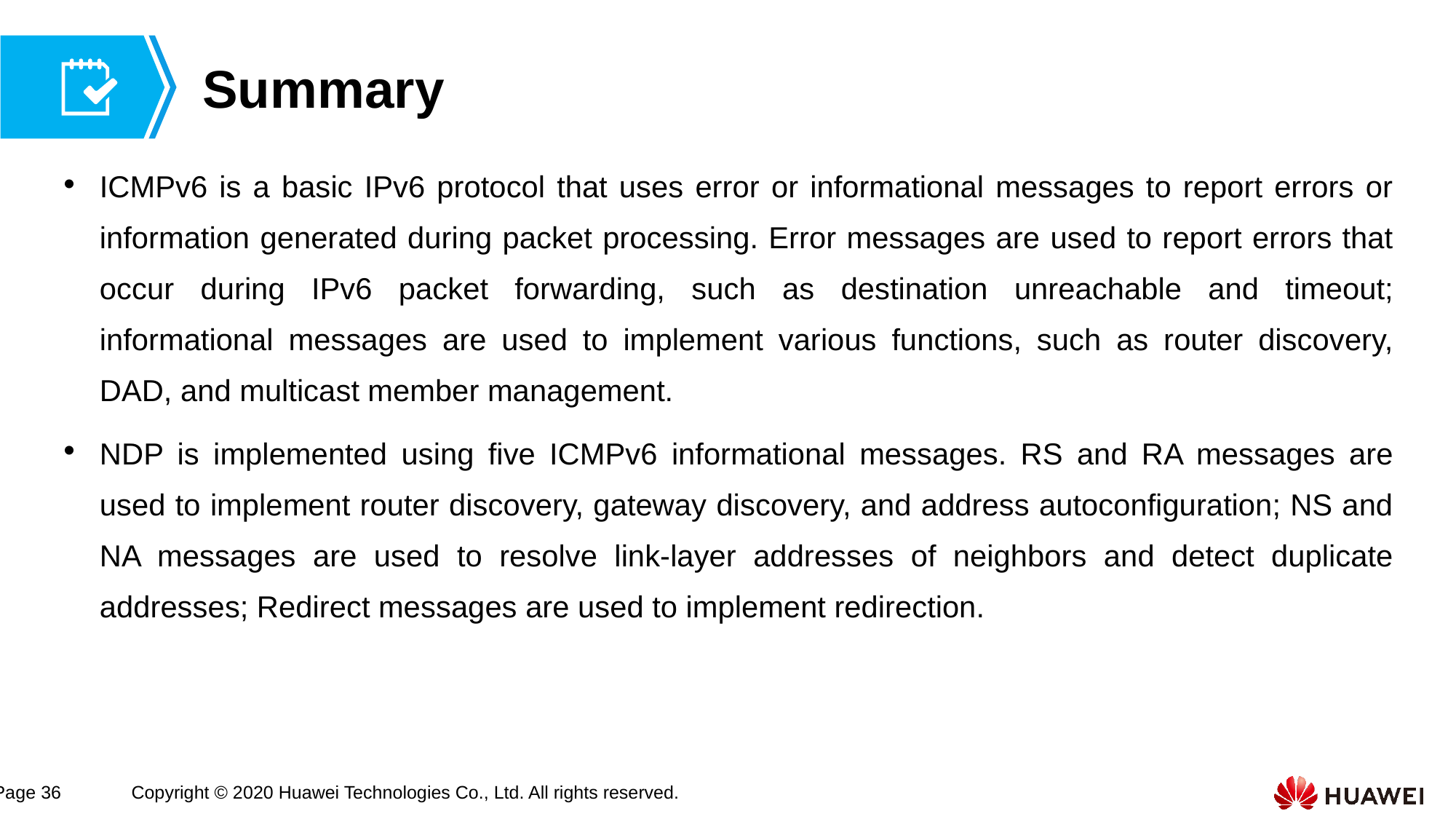

ICMPv6 is a basic IPv6 protocol that uses error or informational messages to report errors or information generated during packet processing. Error messages are used to report errors that occur during IPv6 packet forwarding, such as destination unreachable and timeout; informational messages are used to implement various functions, such as router discovery, DAD, and multicast member management.
NDP is implemented using five ICMPv6 informational messages. RS and RA messages are used to implement router discovery, gateway discovery, and address autoconfiguration; NS and NA messages are used to resolve link-layer addresses of neighbors and detect duplicate addresses; Redirect messages are used to implement redirection.